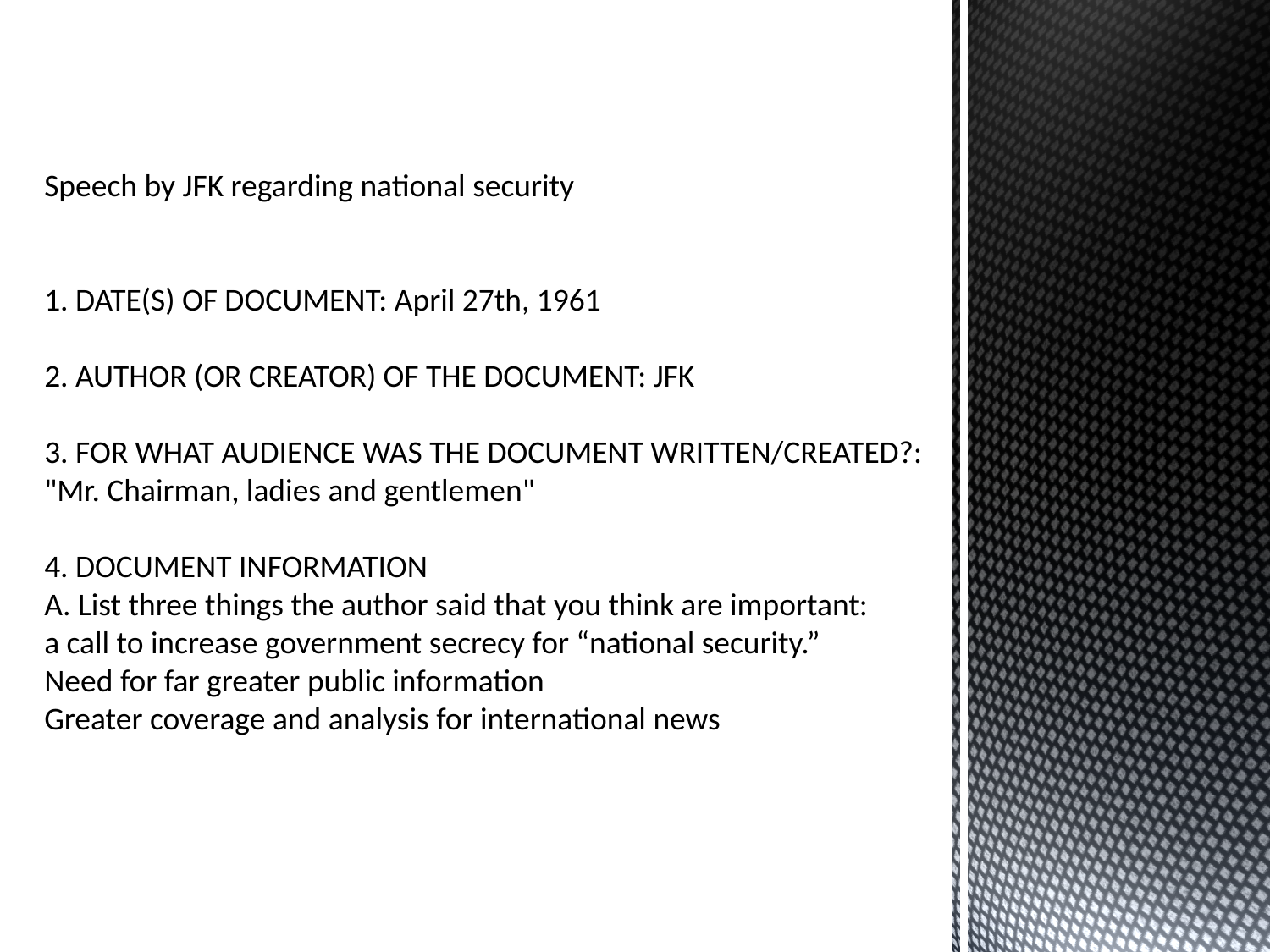

Speech by JFK regarding national security

1. DATE(S) OF DOCUMENT: April 27th, 1961

2. AUTHOR (OR CREATOR) OF THE DOCUMENT: JFK

3. FOR WHAT AUDIENCE WAS THE DOCUMENT WRITTEN/CREATED?: "Mr. Chairman, ladies and gentlemen"

4. DOCUMENT INFORMATION
A. List three things the author said that you think are important:
a call to increase government secrecy for “national security.”
Need for far greater public information
Greater coverage and analysis for international news